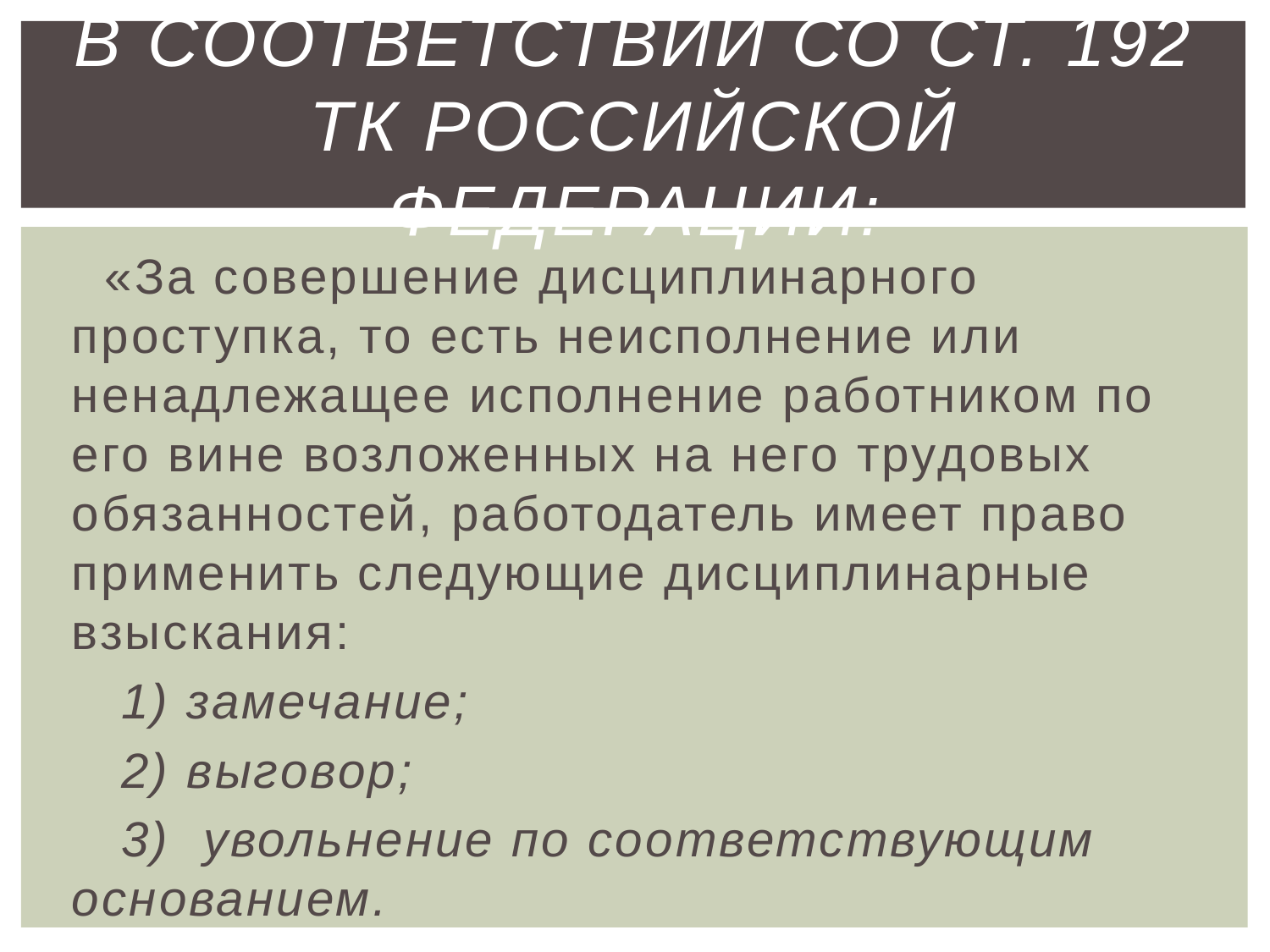

# В соответствии со ст. 192 ТК Российской Федерации:
  «За совершение дисциплинарного проступка, то есть неисполнение или ненадлежащее исполнение работником по его вине возложенных на него трудовых обязанностей, работодатель имеет право применить следующие дисциплинарные взыскания:
   1) замечание;
   2) выговор;
   3)  увольнение по соответствующим основанием.